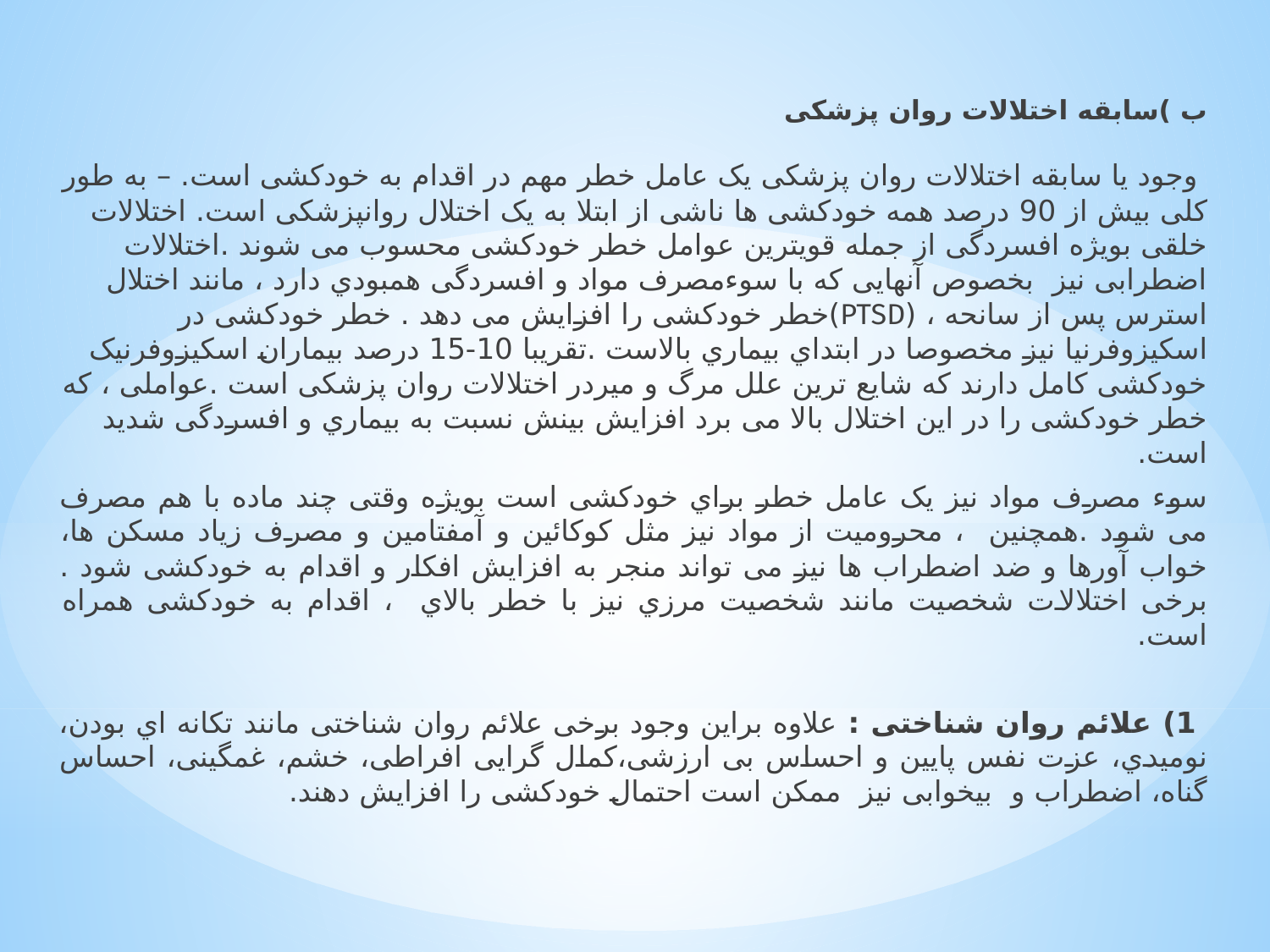

ب )ﺳﺎﺑﻘﻪ اﺧﺘﻼﻻت روان ﭘﺰﺷﮑﯽ
 وﺟﻮد ﯾﺎ ﺳﺎﺑﻘﻪ اﺧﺘﻼﻻت روان ﭘﺰﺷﮑﯽ ﯾﮏ ﻋﺎﻣﻞ ﺧﻄﺮ ﻣﻬﻢ در اﻗﺪام ﺑﻪ ﺧﻮدﮐﺸﯽ اﺳﺖ. – ﺑﻪ ﻃﻮر ﮐﻠﯽ ﺑﯿﺶ از 90 درﺻﺪ ﻫﻤﻪ ﺧﻮدﮐﺸﯽ ﻫﺎ ﻧﺎﺷﯽ از اﺑﺘﻼ ﺑﻪ ﯾﮏ اﺧﺘﻼل رواﻧﭙﺰﺷﮑﯽ اﺳﺖ. اﺧﺘﻼﻻت ﺧﻠﻘﯽ ﺑﻮﯾﮋه اﻓﺴﺮدﮔﯽ از ﺟﻤﻠﻪ ﻗﻮﯾﺘﺮﯾﻦ ﻋﻮاﻣﻞ ﺧﻄﺮ ﺧﻮدﮐﺸﯽ ﻣﺤﺴﻮب ﻣﯽ ﺷﻮﻧﺪ .اﺧﺘﻼﻻت اﺿﻄﺮاﺑﯽ ﻧﯿﺰ  ﺑﺨﺼﻮص آﻧﻬﺎﯾﯽ ﮐﻪ ﺑﺎ ﺳﻮءﻣﺼﺮف ﻣﻮاد و اﻓﺴﺮدگی ﻫﻤﺒﻮدي دارد ، ﻣﺎﻧﻨﺪ اﺧﺘﻼل اﺳﺘﺮس ﭘﺲ از ﺳﺎﻧﺤﻪ ، (PTSD)ﺧﻄﺮ ﺧﻮدﮐﺸﯽ را اﻓﺰاﯾﺶ ﻣﯽ دﻫﺪ . ﺧﻄﺮ ﺧﻮدﮐﺸﯽ در اﺳﮑﯿﺰوﻓﺮﻧﯿﺎ ﻧﯿﺰ ﻣﺨﺼﻮﺻﺎ در اﺑﺘﺪاي ﺑﯿﻤﺎري ﺑﺎﻻﺳﺖ .ﺗﻘﺮﯾﺒﺎ 10-15 درﺻﺪ ﺑﯿﻤﺎران اﺳﮑﯿﺰوﻓﺮﻧﯿﮏ ﺧﻮدﮐﺸﯽ ﮐﺎﻣﻞ دارﻧﺪ ﮐﻪ ﺷﺎﯾﻊ ﺗﺮﯾﻦ ﻋﻠﻞ ﻣﺮگ و ﻣﯿﺮدر اﺧﺘﻼﻻت روان ﭘﺰﺷﮑﯽ اﺳﺖ .ﻋﻮاﻣﻠﯽ ، ﮐﻪ ﺧﻄﺮ ﺧﻮدﮐﺸﯽ را در اﯾﻦ اﺧﺘﻼل ﺑﺎﻻ ﻣﯽ ﺑﺮد اﻓﺰاﯾﺶ ﺑﯿﻨﺶ ﻧﺴﺒﺖ ﺑﻪ ﺑﯿﻤﺎري و اﻓﺴﺮدﮔﯽ ﺷﺪﯾﺪ اﺳﺖ.
ﺳﻮء ﻣﺼﺮف ﻣﻮاد ﻧﯿﺰ ﯾﮏ ﻋﺎﻣﻞ ﺧﻄﺮ ﺑﺮاي ﺧﻮدﮐﺸﯽ اﺳﺖ ﺑﻮﯾﮋه وﻗﺘﯽ ﭼﻨﺪ ﻣﺎده ﺑﺎ ﻫﻢ ﻣﺼﺮف ﻣﯽ ﺷﻮد .ﻫﻤﭽﻨﯿﻦ  ، ﻣﺤﺮوﻣﯿﺖ از ﻣﻮاد ﻧﯿﺰ ﻣﺜﻞ ﮐﻮﮐﺎﺋﯿﻦ و آﻣﻔﺘﺎﻣﯿﻦ و ﻣﺼﺮف زﯾﺎد ﻣﺴﮑﻦ ﻫﺎ، ﺧﻮاب آورﻫﺎ و ﺿﺪ اﺿﻄﺮاب ﻫﺎ ﻧﯿﺰ ﻣﯽ ﺗﻮاﻧﺪ ﻣﻨﺠﺮ ﺑﻪ اﻓﺰاﯾﺶ اﻓﮑﺎر و اﻗﺪام ﺑﻪ ﺧﻮدﮐﺸﯽ ﺷﻮد . ﺑﺮﺧﯽ اﺧﺘﻼﻻت ﺷﺨﺼﯿﺖ ﻣﺎﻧﻨﺪ ﺷﺨﺼﯿﺖ ﻣﺮزي ﻧﯿﺰ ﺑﺎ ﺧﻄﺮ ﺑﺎﻻي  ، اﻗﺪام ﺑﻪ ﺧﻮدﮐﺸﯽ ﻫﻤﺮاه اﺳﺖ.

 1) ﻋﻼﺋﻢ روان ﺷﻨﺎﺧﺘﯽ : ﻋﻼوه ﺑﺮاﯾﻦ وﺟﻮد ﺑﺮﺧﯽ ﻋﻼﺋﻢ روان ﺷﻨﺎﺧﺘﯽ ﻣﺎﻧﻨﺪ ﺗﮑﺎﻧﻪ اي ﺑﻮدن، ﻧﻮﻣﯿﺪي، ﻋﺰت ﻧﻔﺲ ﭘﺎﯾﯿﻦ و اﺣﺴﺎس ﺑﯽ ارزﺷﯽ،ﮐﻤﺎل ﮔﺮاﯾﯽ اﻓﺮاﻃﯽ، ﺧﺸﻢ، ﻏﻤﮕﯿﻨﯽ، اﺣﺴﺎس ﮔﻨﺎه، اﺿﻄﺮاب و  ﺑﯿﺨﻮاﺑﯽ ﻧﯿﺰ  ﻣﻤﮑﻦ اﺳﺖ اﺣﺘﻤﺎل ﺧﻮدﮐﺸﯽ را اﻓﺰاﯾﺶ دﻫﻨﺪ.